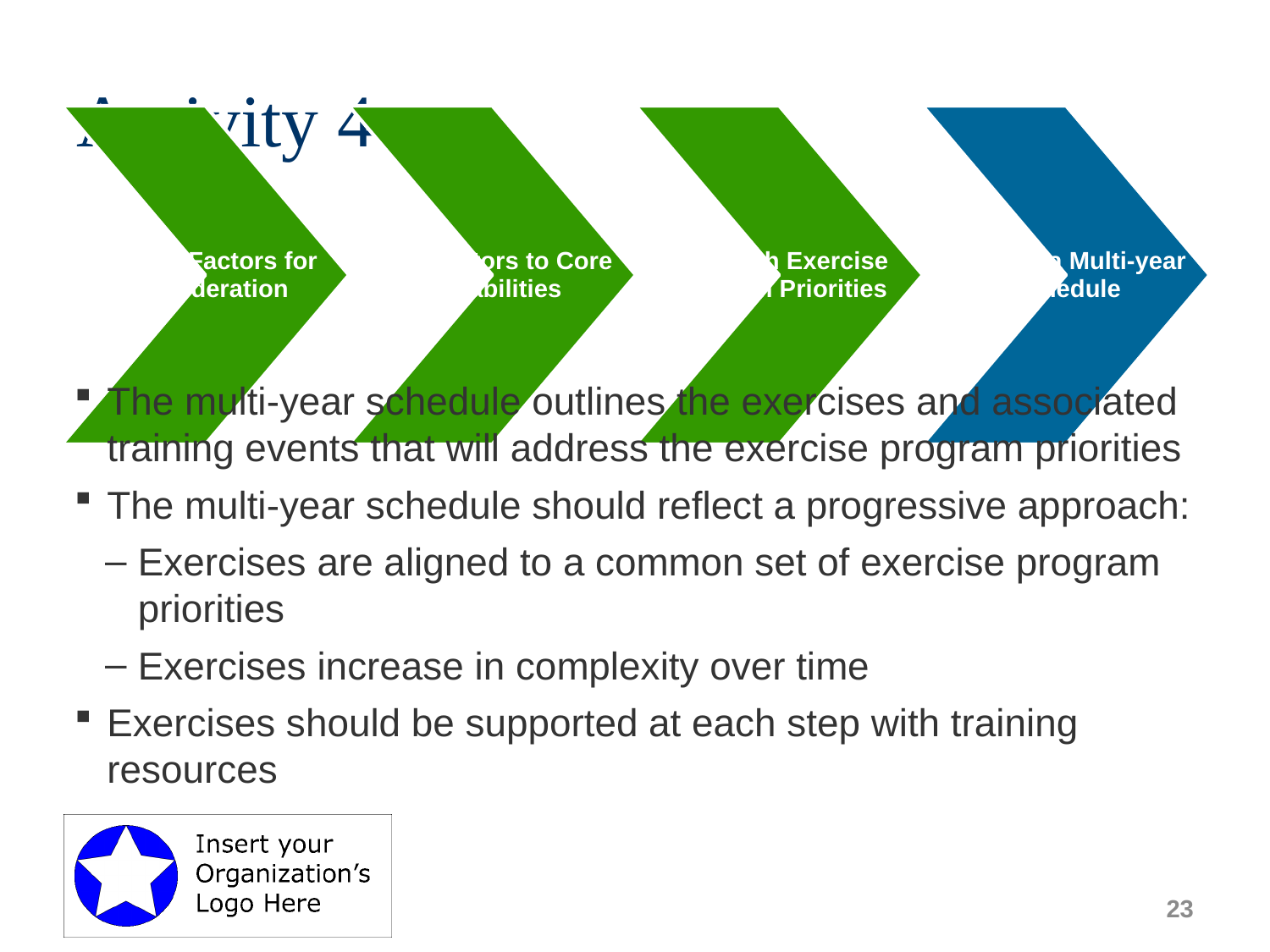

# Activity 4
Identify Factors for Consideration
Link Factors to Core Capabilities
Develop a Multi-year Schedule
Establish Exercise Program Priorities
The multi-year schedule outlines the exercises and associated training events that will address the exercise program priorities
The multi-year schedule should reflect a progressive approach:
Exercises are aligned to a common set of exercise program priorities
Exercises increase in complexity over time
Exercises should be supported at each step with training resources
23